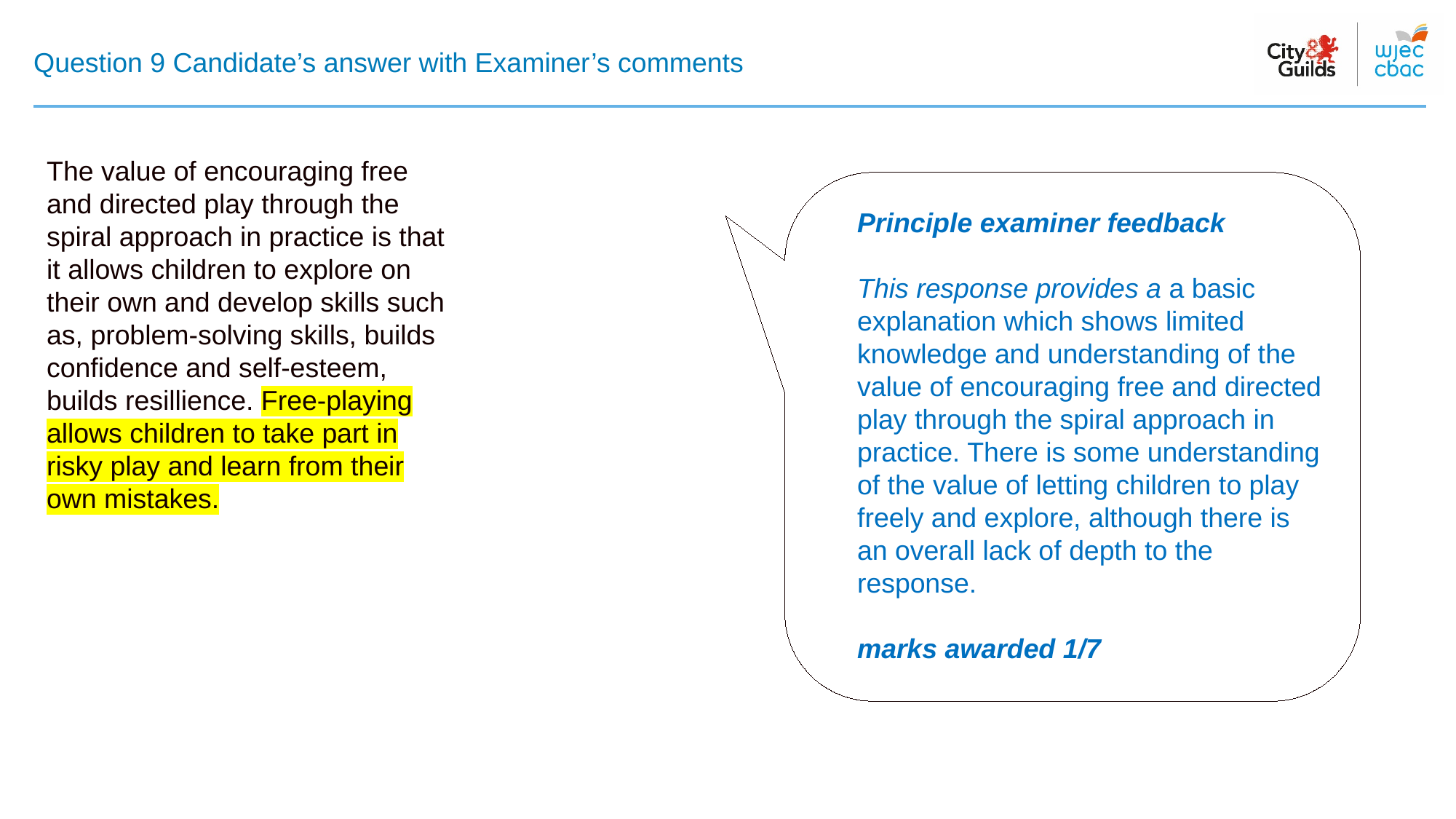

# Question 9 Candidate’s answer with Examiner’s comments
The value of encouraging free and directed play through the spiral approach in practice is that it allows children to explore on their own and develop skills such as, problem-solving skills, builds confidence and self-esteem, builds resillience. Free-playing allows children to take part in risky play and learn from their own mistakes.

Principle examiner feedback​
​
This response provides a a basic explanation which shows limited knowledge and understanding of the value of encouraging free and directed play through the spiral approach in practice. There is some understanding of the value of letting children to play freely and explore, although there is an overall lack of depth to the response.

marks awarded 1/7